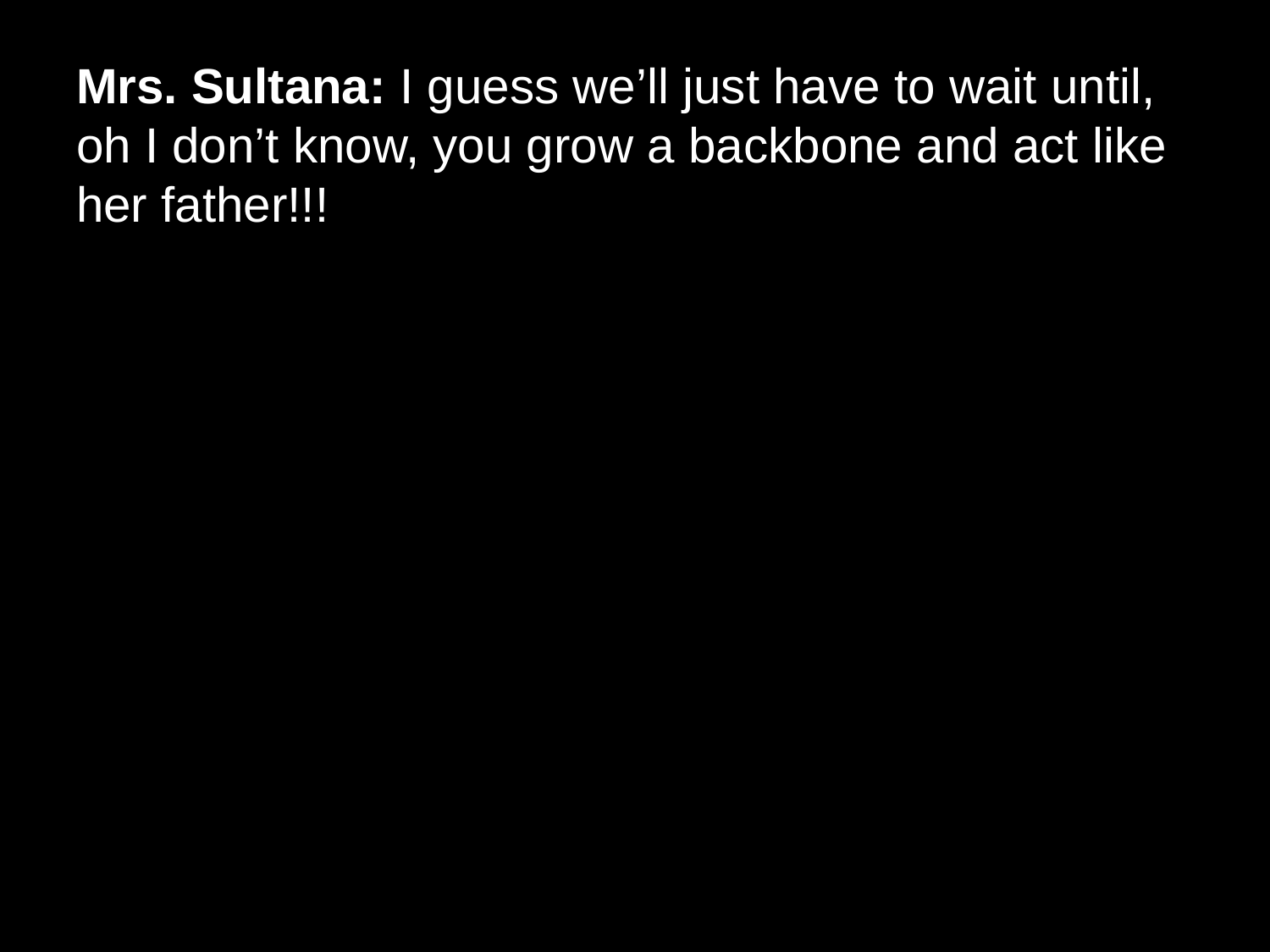

# Mrs. Sultana: I guess we’ll just have to wait until, oh I don’t know, you grow a backbone and act like her father!!!